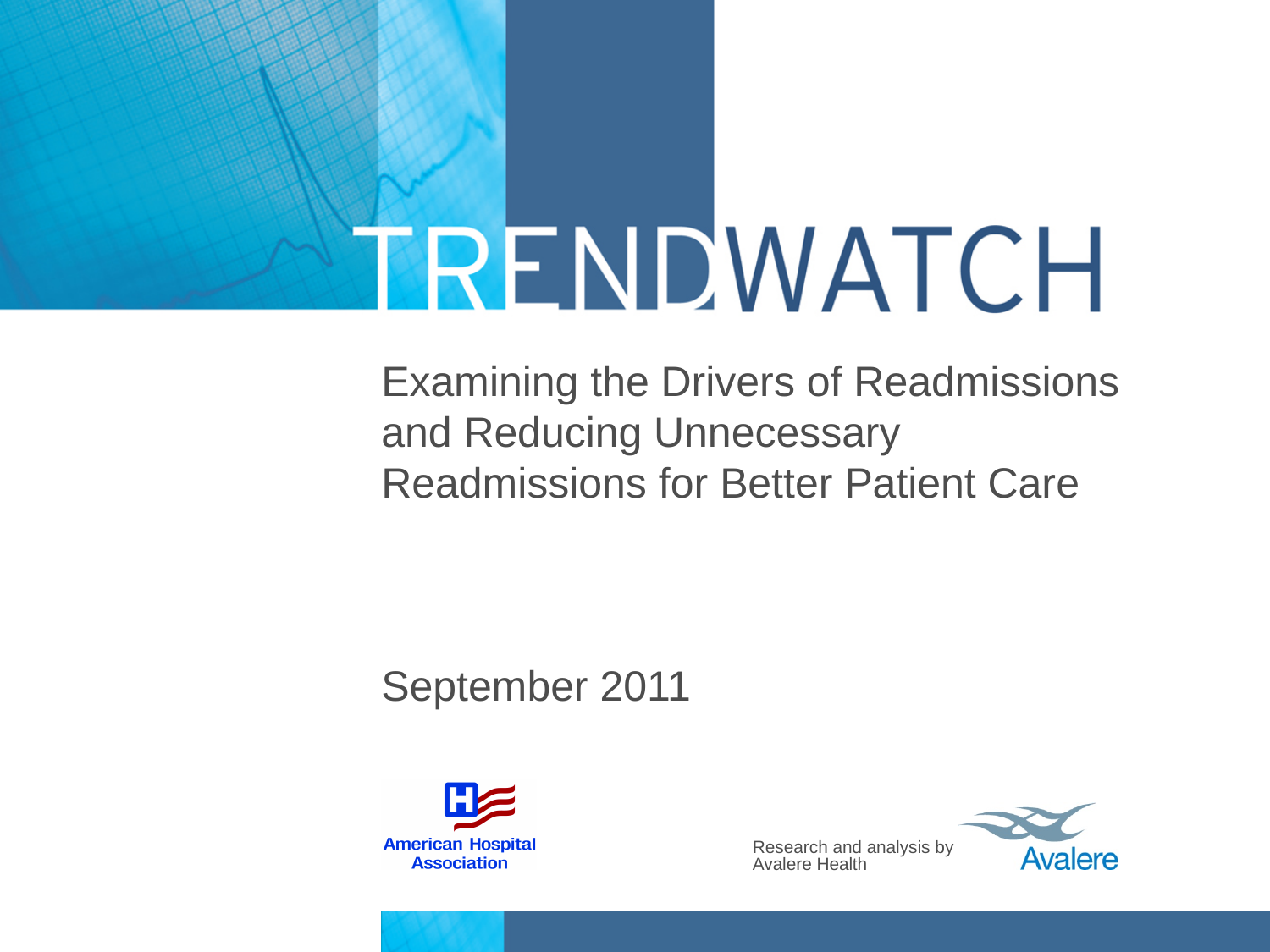

# Examining the Drivers of Readmissions and Reducing Unnecessary Readmissions for Better Patient Care September 2011